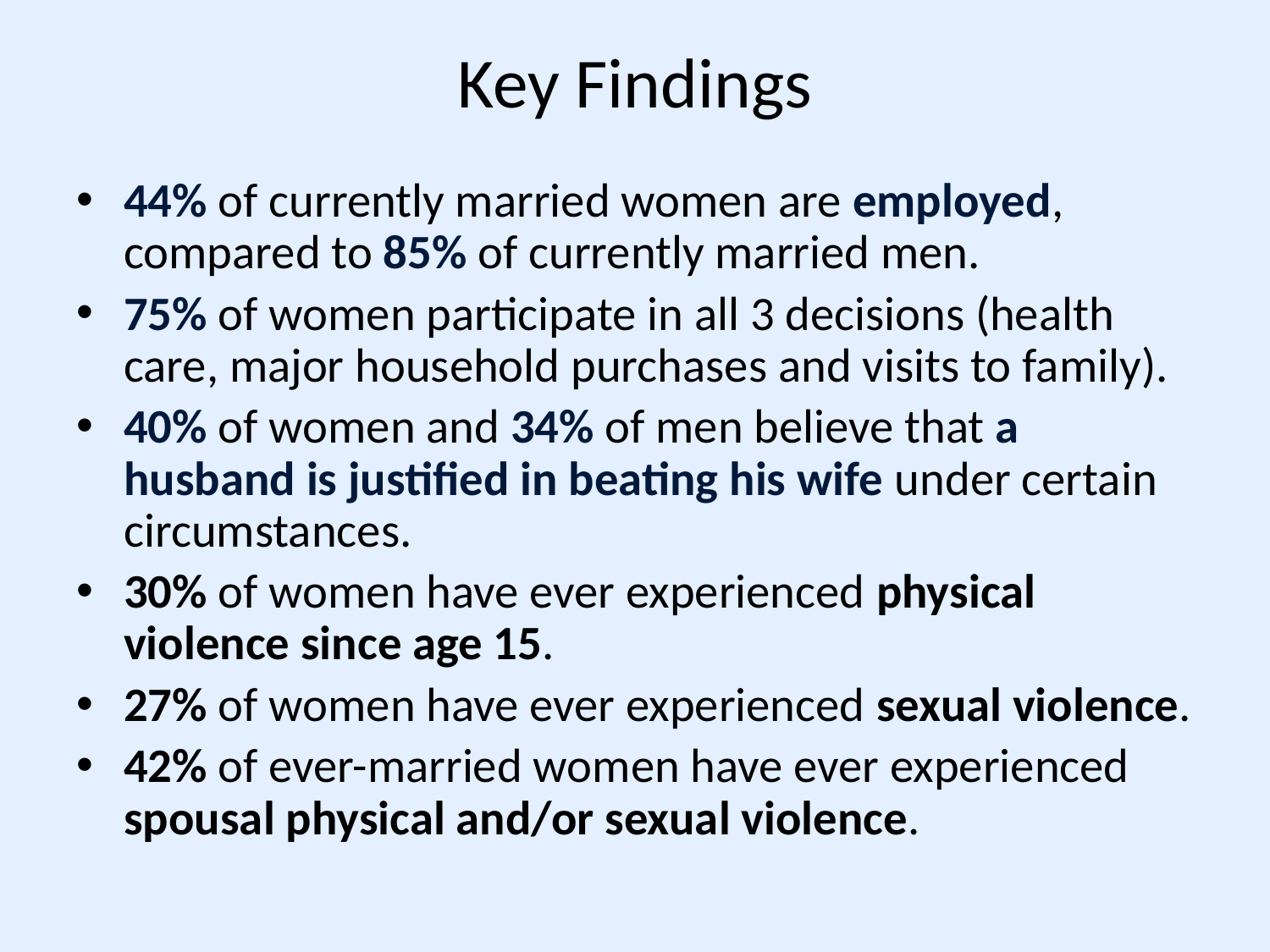

# Key Findings
44% of currently married women are employed, compared to 85% of currently married men.
75% of women participate in all 3 decisions (health care, major household purchases and visits to family).
40% of women and 34% of men believe that a husband is justified in beating his wife under certain circumstances.
30% of women have ever experienced physical violence since age 15.
27% of women have ever experienced sexual violence.
42% of ever-married women have ever experienced spousal physical and/or sexual violence.